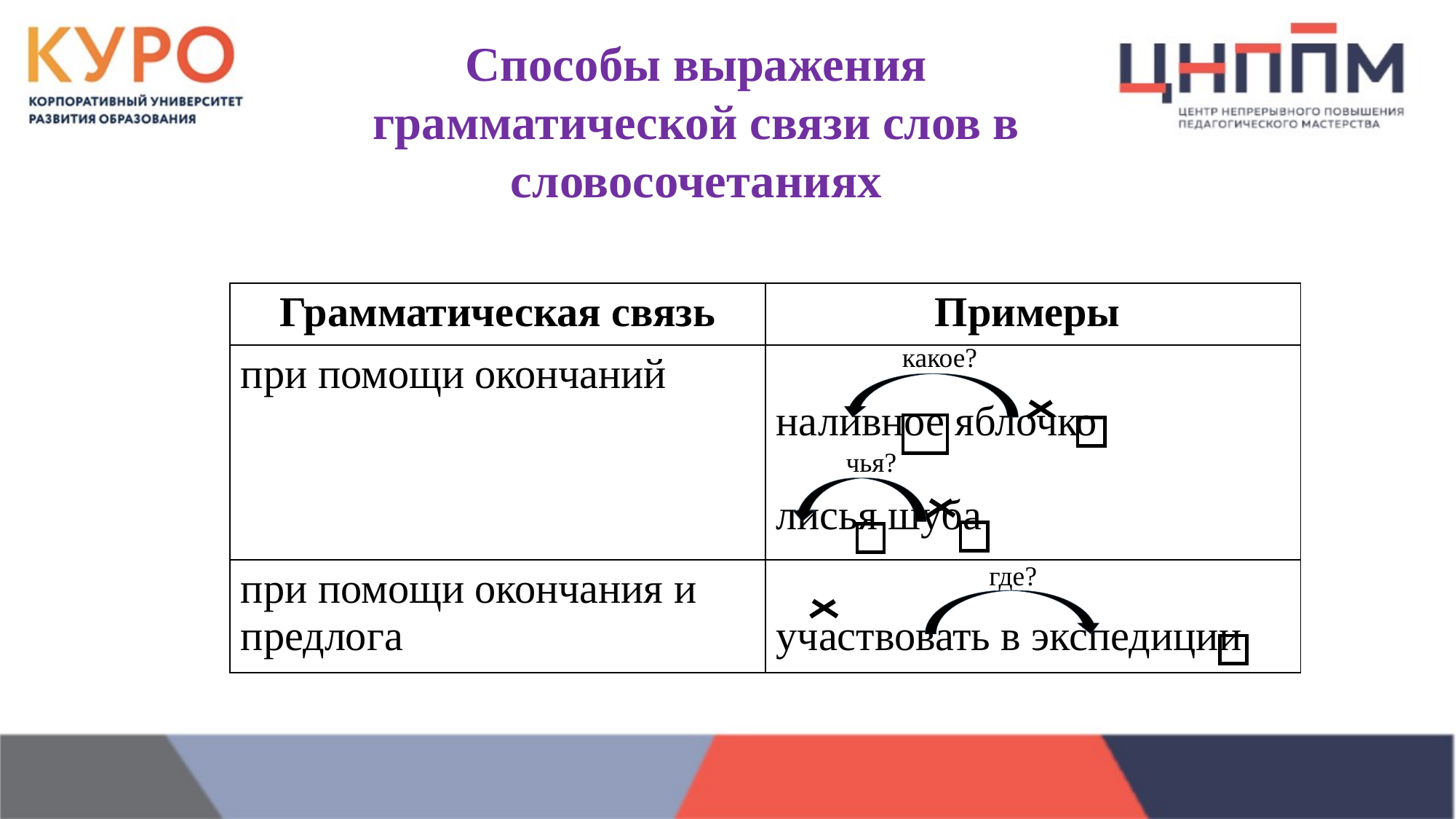

Способы выражения грамматической связи слов в словосочетаниях
| Грамматическая связь | Примеры |
| --- | --- |
| при помощи окончаний | наливное яблочко лисья шуба |
| при помощи окончания и предлога | участвовать в экспедиции |
какое?

чья?

где?